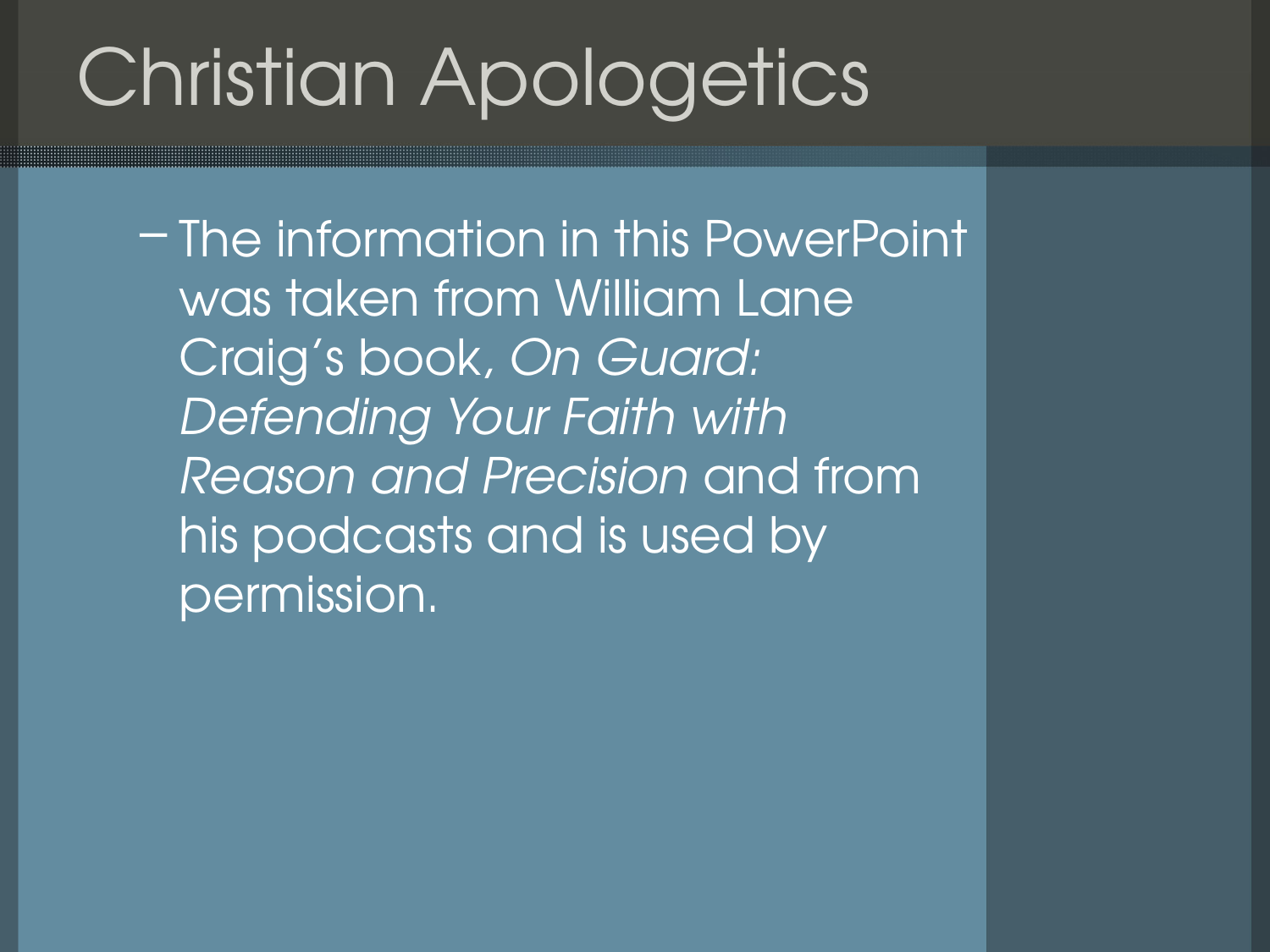

# Christian Apologetics
The information in this PowerPoint was taken from William Lane Craig’s book, On Guard: Defending Your Faith with Reason and Precision and from his podcasts and is used by permission.